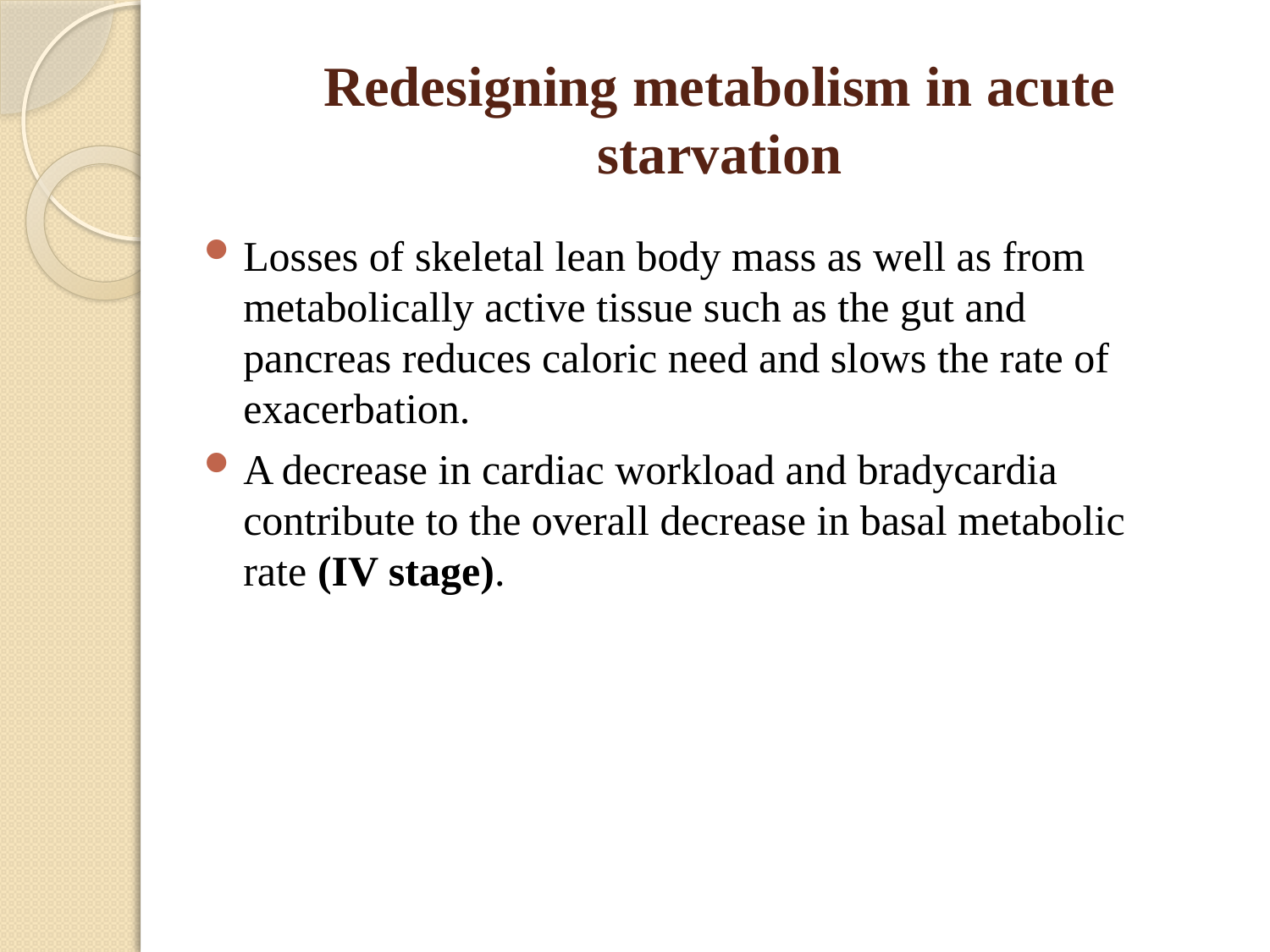

# Redesigning metabolism in acute starvation
Losses of skeletal lean body mass as well as from metabolically active tissue such as the gut and pancreas reduces caloric need and slows the rate of exacerbation.
A decrease in cardiac workload and bradycardia contribute to the overall decrease in basal metabolic rate (IV stage).